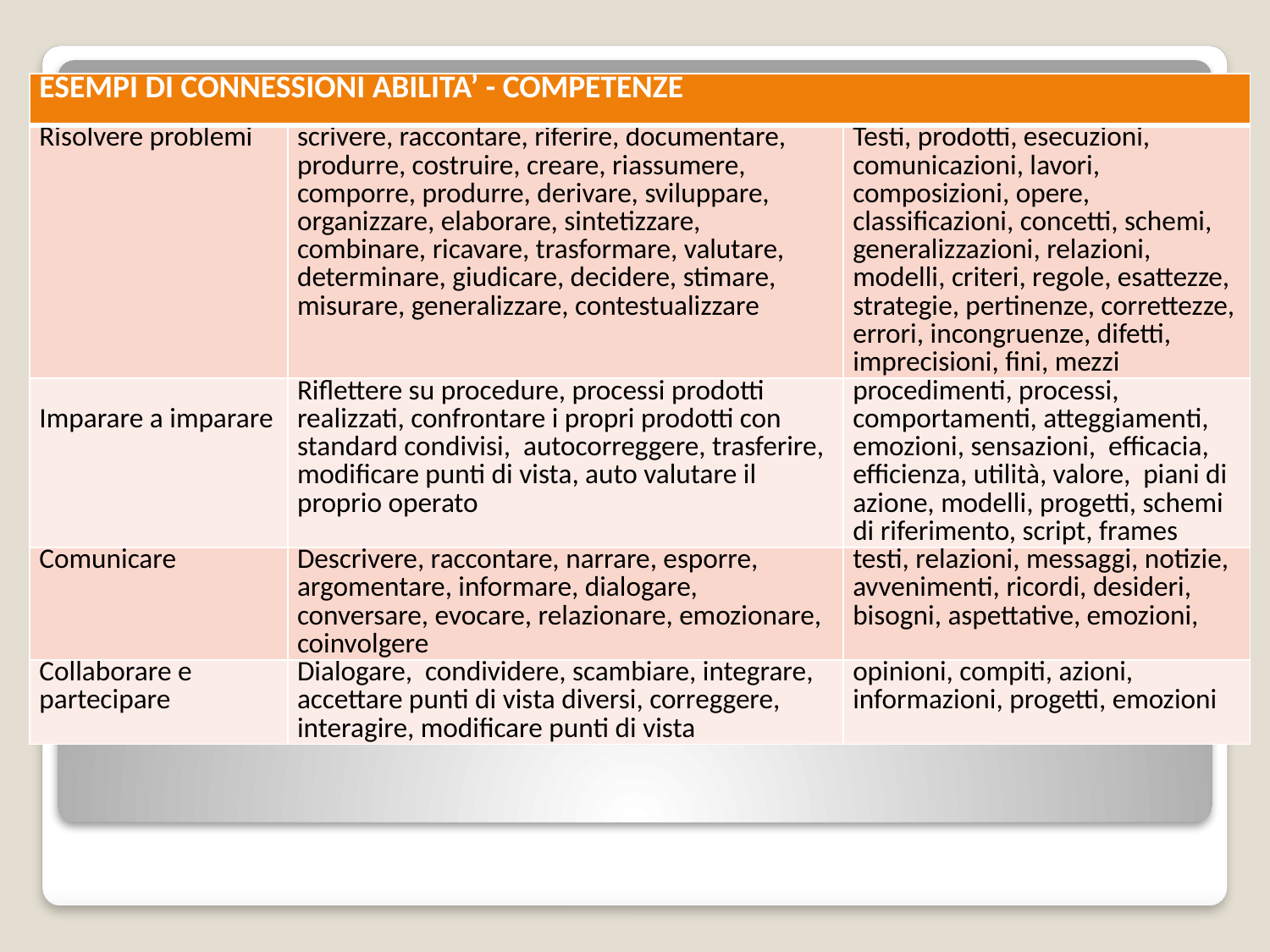

| ESEMPI DI CONNESSIONI ABILITA’ - COMPETENZE |  |  |
| --- | --- | --- |
| Risolvere problemi | scrivere, raccontare, riferire, documentare, produrre, costruire, creare, riassumere, comporre, produrre, derivare, sviluppare, organizzare, elaborare, sintetizzare, combinare, ricavare, trasformare, valutare, determinare, giudicare, decidere, stimare, misurare, generalizzare, contestualizzare | Testi, prodotti, esecuzioni, comunicazioni, lavori, composizioni, opere, classificazioni, concetti, schemi, generalizzazioni, relazioni, modelli, criteri, regole, esattezze, strategie, pertinenze, correttezze, errori, incongruenze, difetti, imprecisioni, fini, mezzi |
| Imparare a imparare | Riflettere su procedure, processi prodotti realizzati, confrontare i propri prodotti con standard condivisi, autocorreggere, trasferire, modificare punti di vista, auto valutare il proprio operato | procedimenti, processi, comportamenti, atteggiamenti, emozioni, sensazioni, efficacia, efficienza, utilità, valore, piani di azione, modelli, progetti, schemi di riferimento, script, frames |
| Comunicare | Descrivere, raccontare, narrare, esporre, argomentare, informare, dialogare, conversare, evocare, relazionare, emozionare, coinvolgere | testi, relazioni, messaggi, notizie, avvenimenti, ricordi, desideri, bisogni, aspettative, emozioni, |
| Collaborare e partecipare | Dialogare, condividere, scambiare, integrare, accettare punti di vista diversi, correggere, interagire, modificare punti di vista | opinioni, compiti, azioni, informazioni, progetti, emozioni |
#